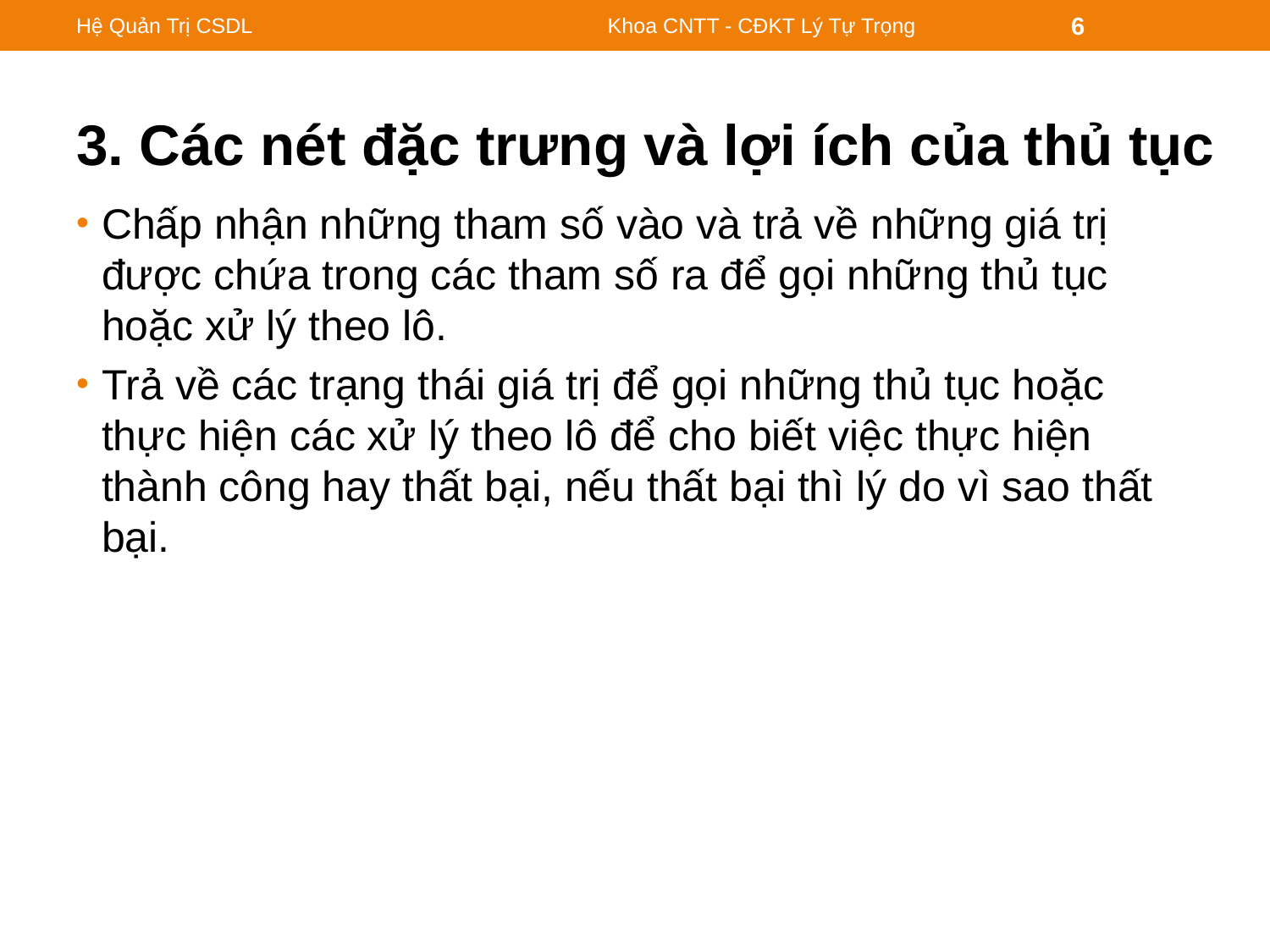

Hệ Quản Trị CSDL
Khoa CNTT - CĐKT Lý Tự Trọng
6
# 3. Các nét đặc trưng và lợi ích của thủ tục
Chấp nhận những tham số vào và trả về những giá trị được chứa trong các tham số ra để gọi những thủ tục hoặc xử lý theo lô.
Trả về các trạng thái giá trị để gọi những thủ tục hoặc thực hiện các xử lý theo lô để cho biết việc thực hiện thành công hay thất bại, nếu thất bại thì lý do vì sao thất bại.